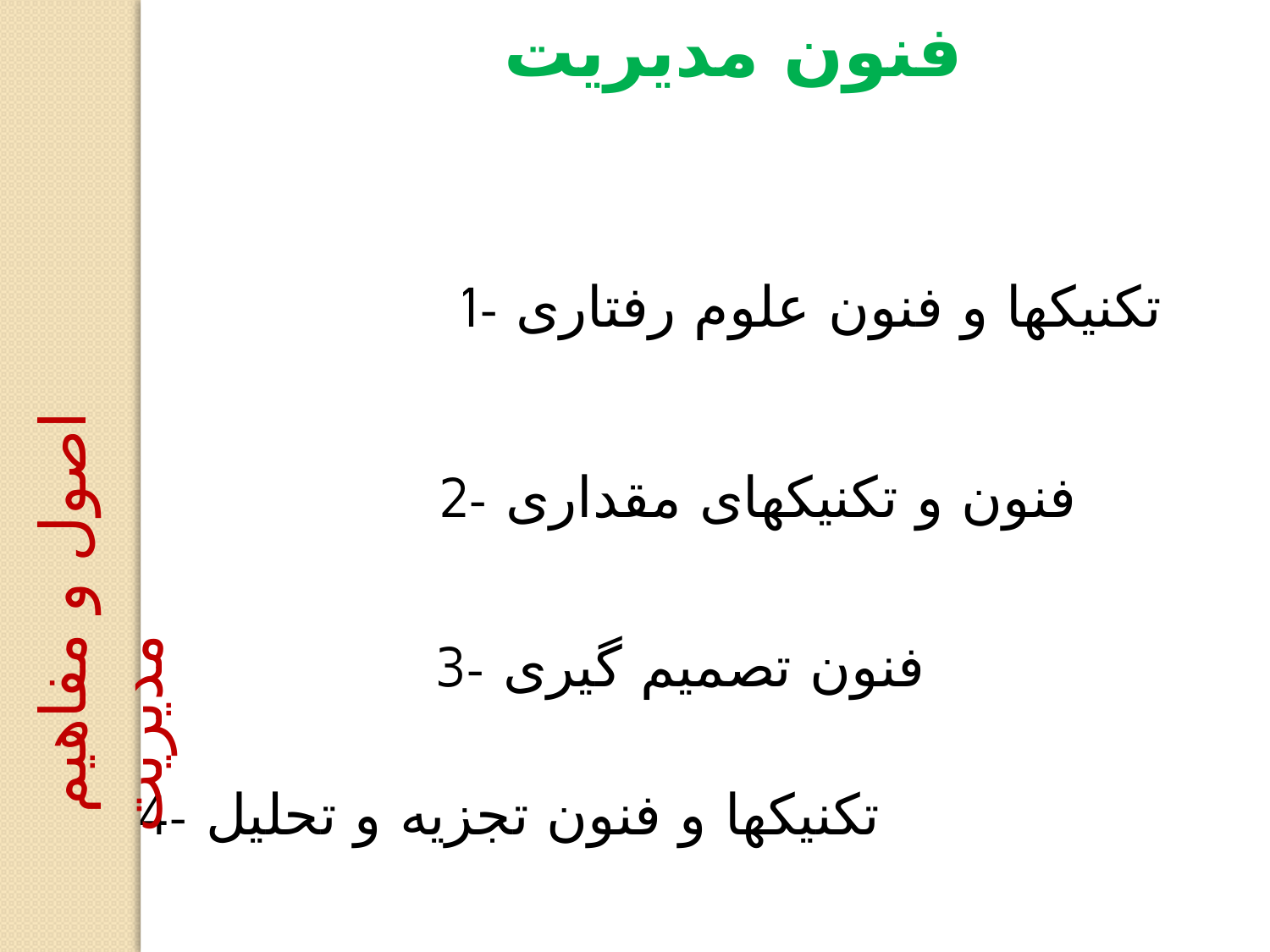

فنون مدیریت
 1- تکنیکها و فنون علوم رفتاری
2- فنون و تکنیکهای مقداری
اصول و مفاهيم  مديريت
3- فنون تصمیم گیری
4- تکنیکها و فنون تجزیه و تحلیل